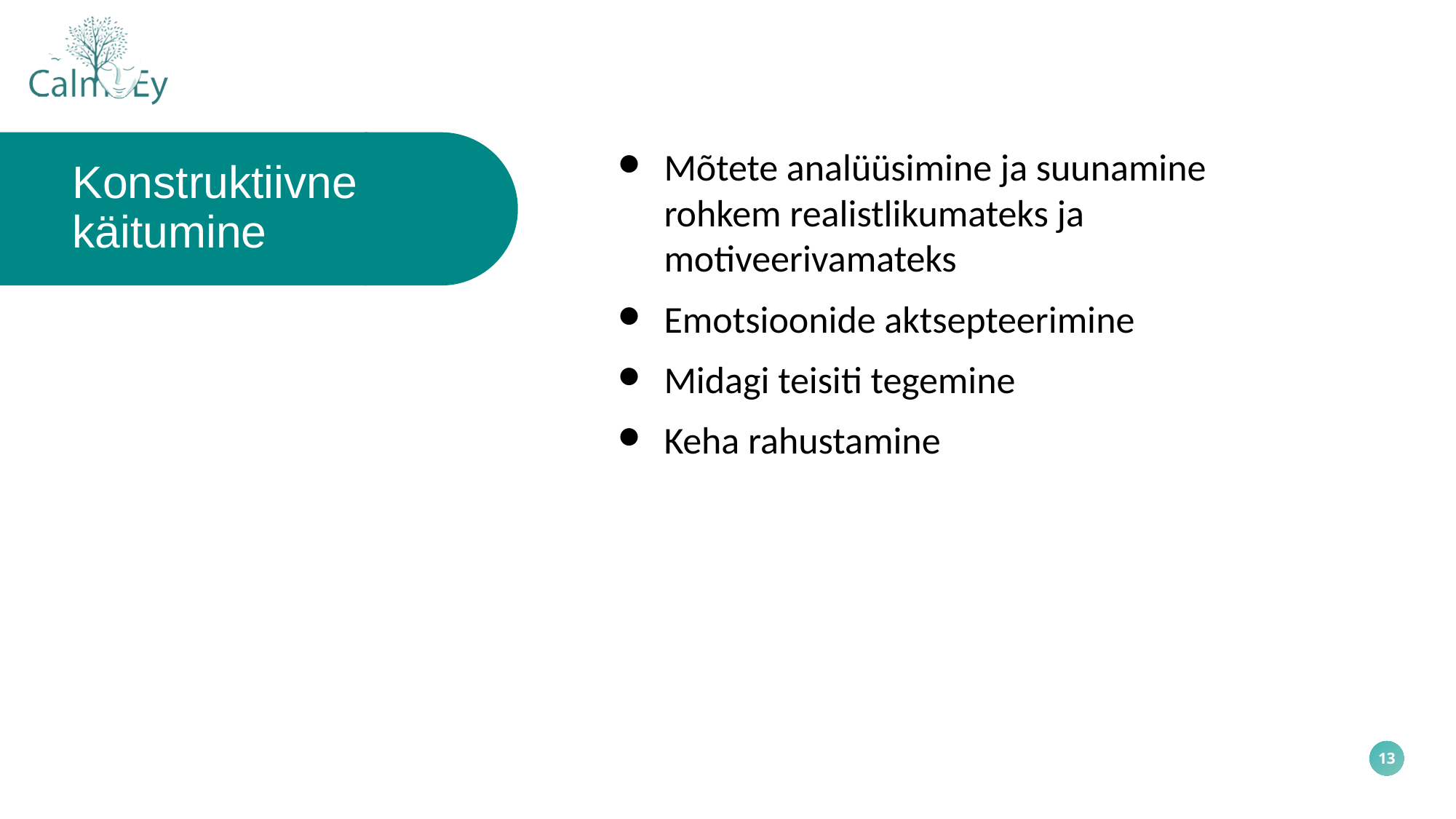

Mõtete analüüsimine ja suunamine rohkem realistlikumateks ja motiveerivamateks
Emotsioonide aktsepteerimine
Midagi teisiti tegemine
Keha rahustamine
Konstruktiivne käitumine